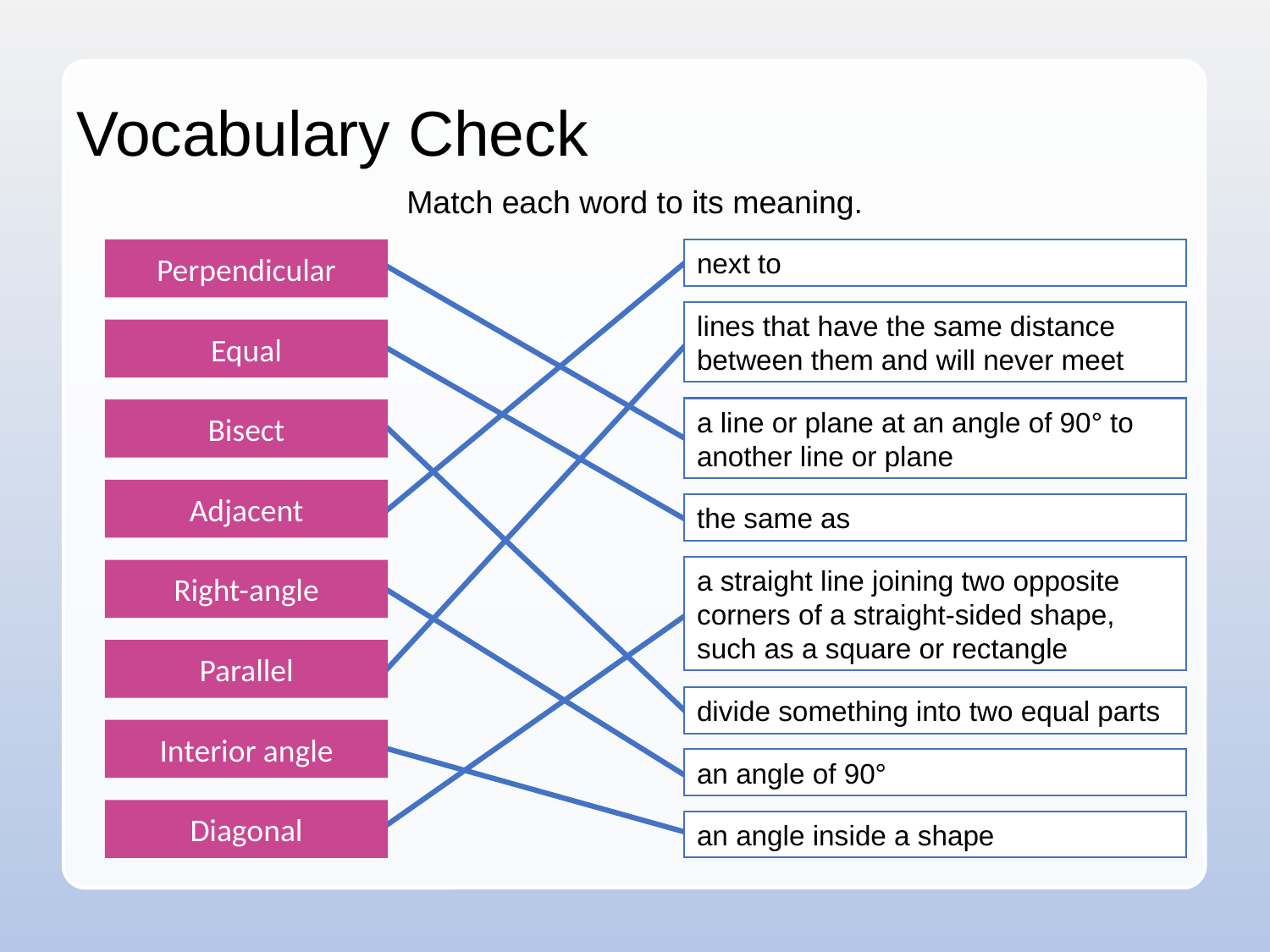

# Vocabulary Check
Match each word to its meaning.
Perpendicular
next to
lines that have the same distance between them and will never meet
Equal
a line or plane at an angle of 90° to another line or plane
Bisect
Adjacent
the same as
a straight line joining two opposite corners of a straight-sided shape, such as a square or rectangle
Right-angle
Parallel
divide something into two equal parts
Interior angle
an angle of 90°
Diagonal
an angle inside a shape